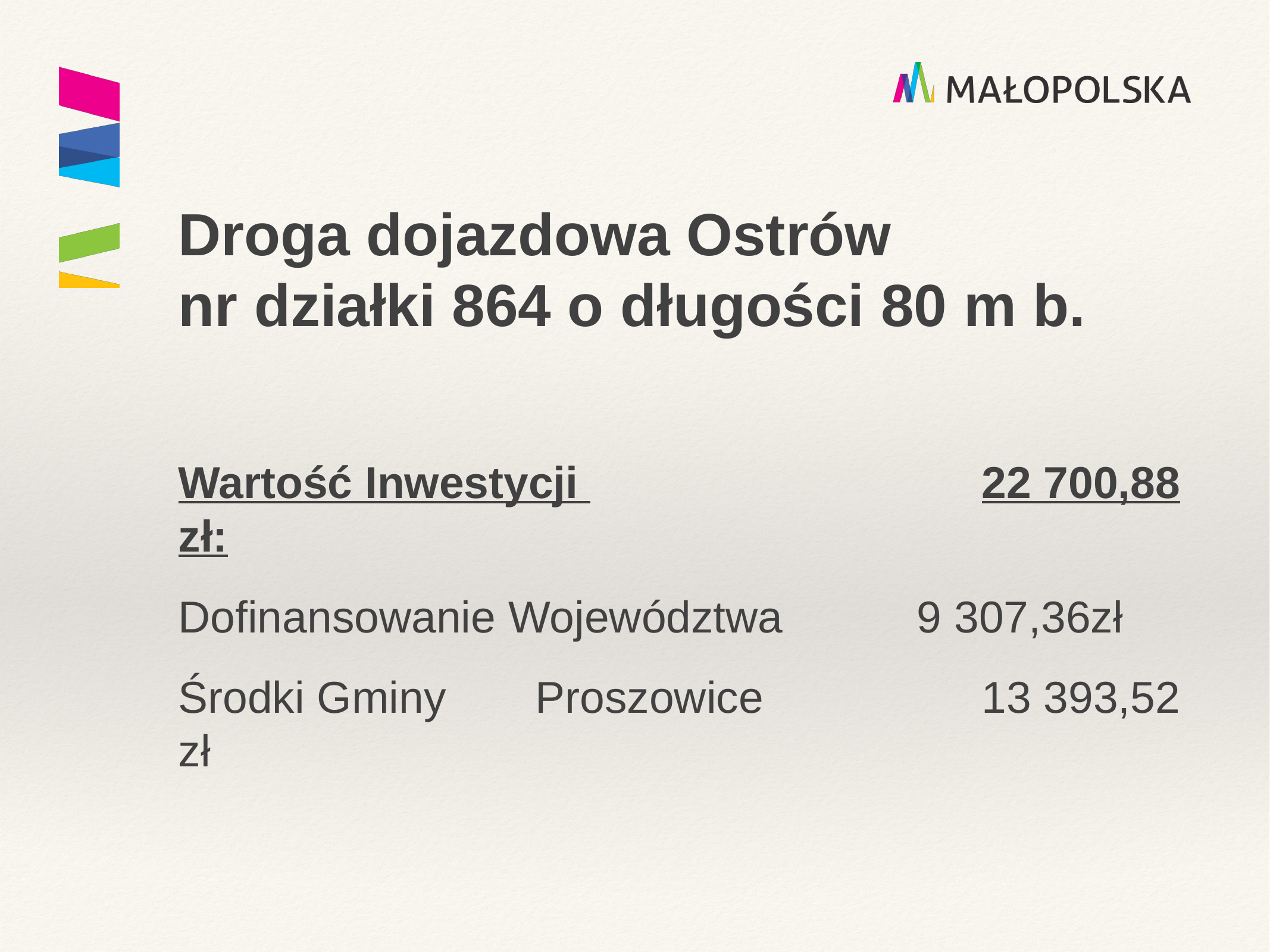

Droga dojazdowa Ostrów
nr działki 864 o długości 80 m b.

Wartość Inwestycji 					22 700,88 zł:
Dofinansowanie Województwa		  9 307,36zł
Środki Gminy	Proszowice			13 393,52 zł